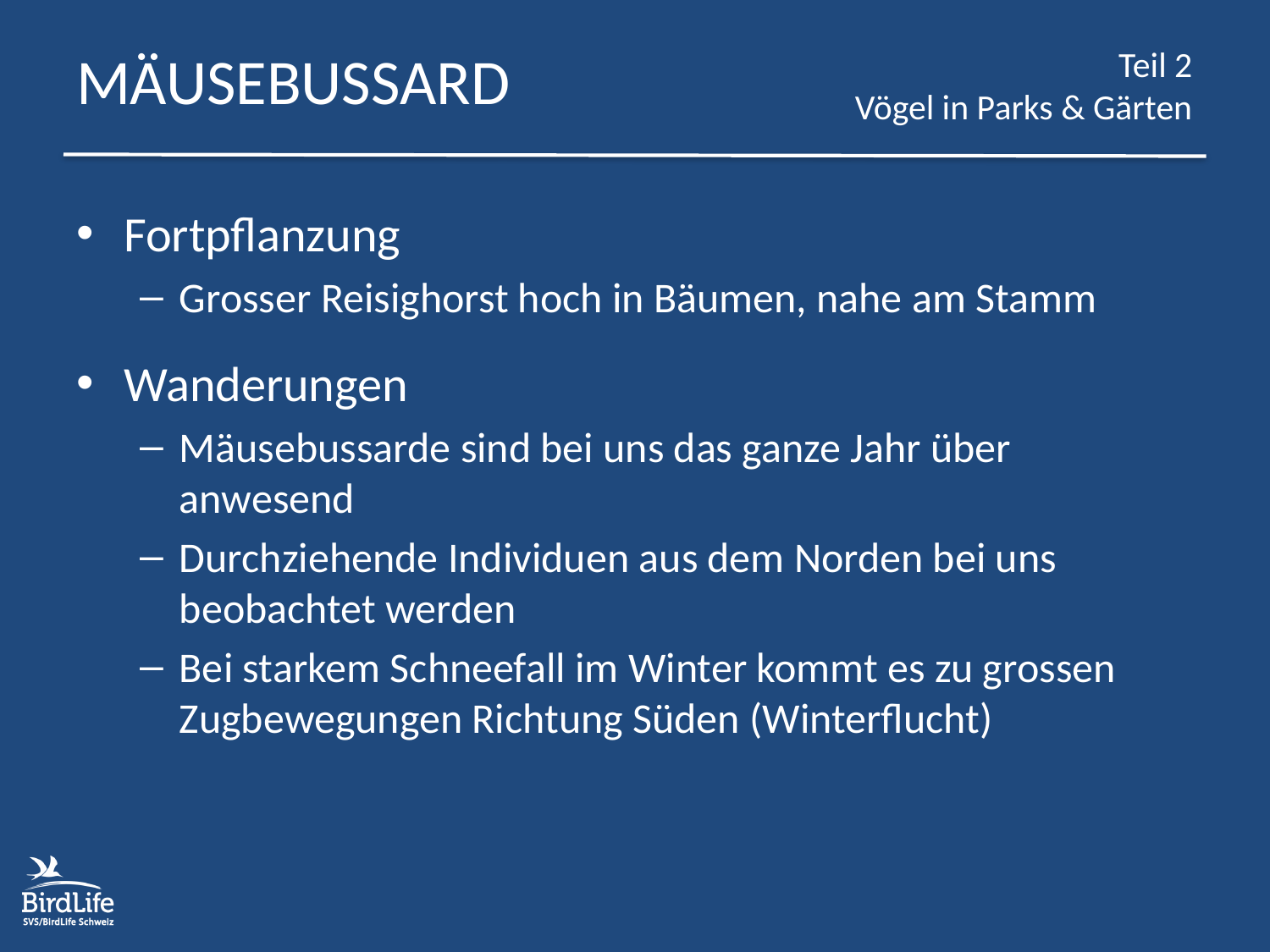

# MÄUSEBUSSARD
Fortpflanzung
Grosser Reisighorst hoch in Bäumen, nahe am Stamm
Wanderungen
Mäusebussarde sind bei uns das ganze Jahr über anwesend
Durchziehende Individuen aus dem Norden bei uns beobachtet werden
Bei starkem Schneefall im Winter kommt es zu grossen Zugbewegungen Richtung Süden (Winterflucht)